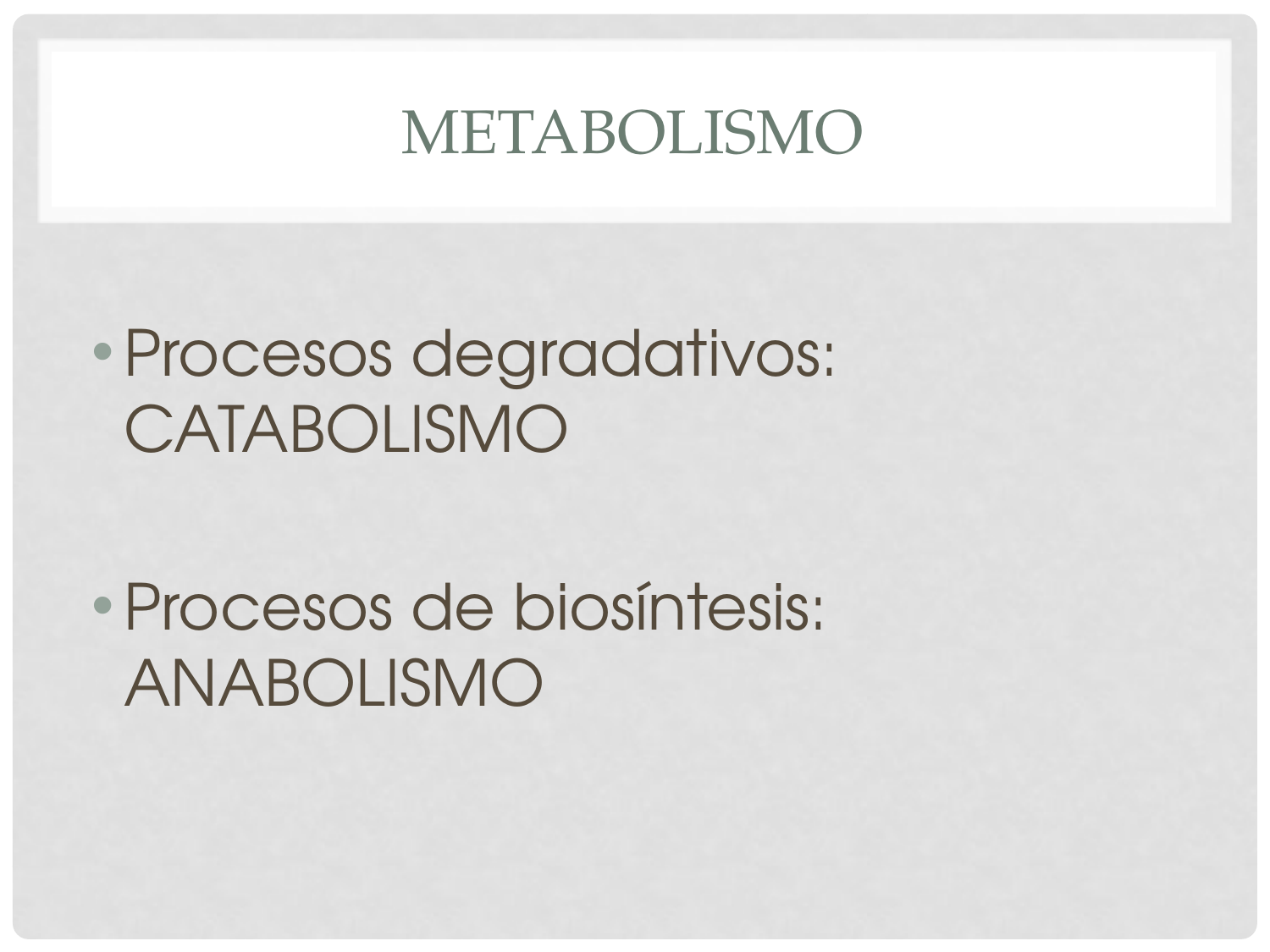

# Metabolismo
Procesos degradativos: CATABOLISMO

Procesos de biosíntesis: ANABOLISMO